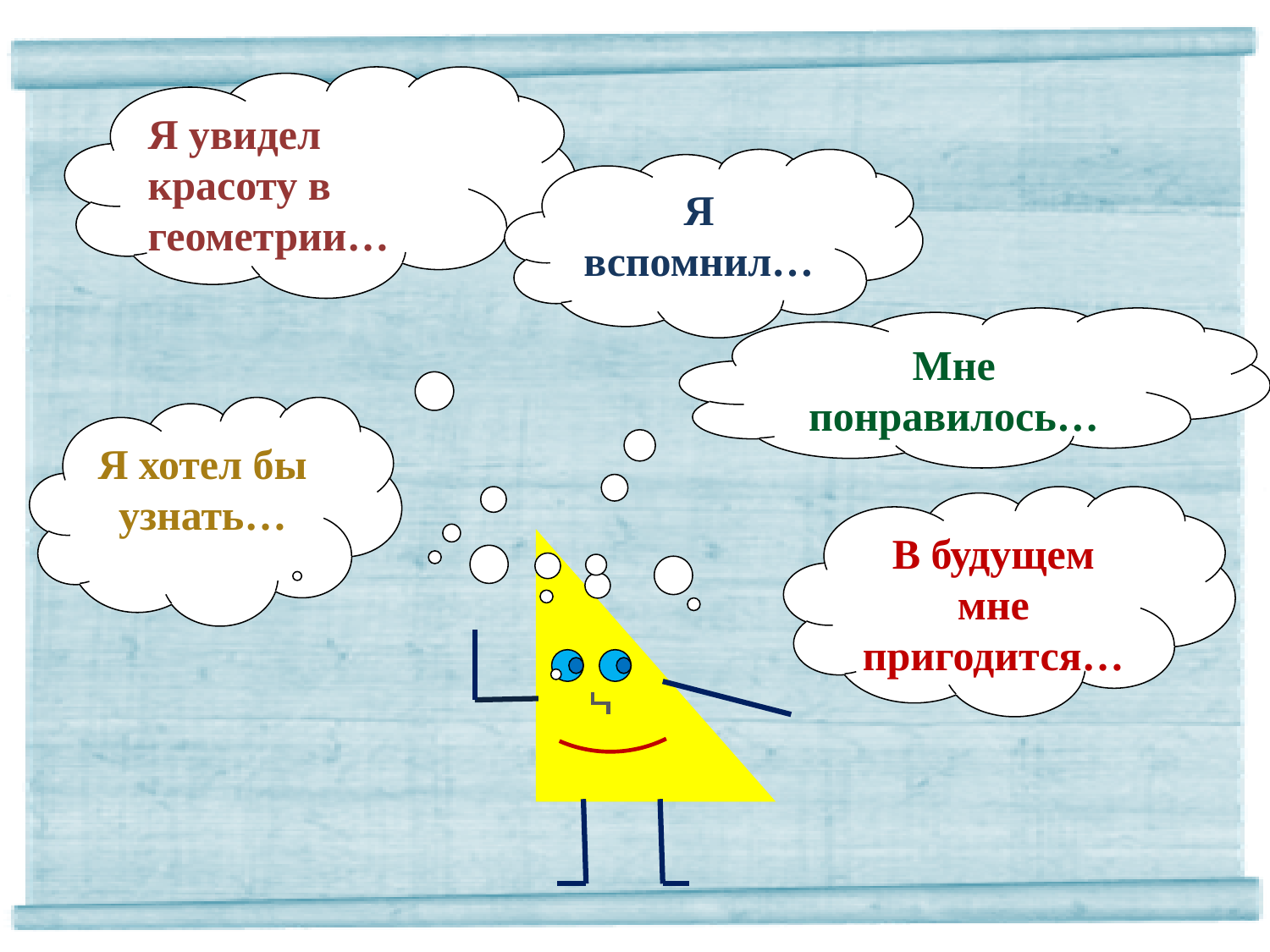

Я увидел красоту в геометрии…

Я вспомнил…
Мне понравилось…

Я хотел бы узнать…

В будущем мне пригодится…